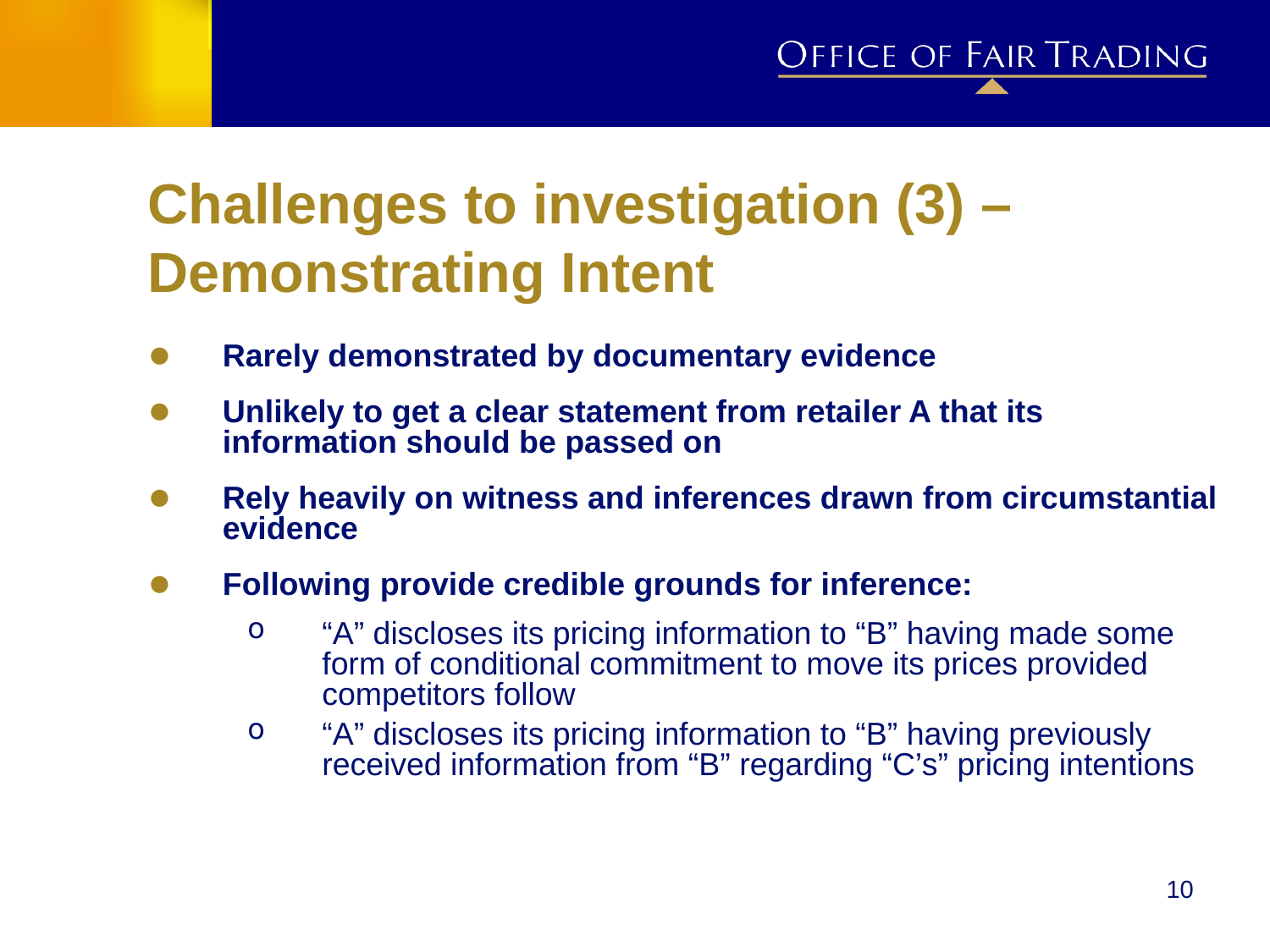

# Challenges to investigation (3) – Demonstrating Intent
Rarely demonstrated by documentary evidence
Unlikely to get a clear statement from retailer A that its information should be passed on
Rely heavily on witness and inferences drawn from circumstantial evidence
Following provide credible grounds for inference:
“A” discloses its pricing information to “B” having made some form of conditional commitment to move its prices provided competitors follow
“A” discloses its pricing information to “B” having previously received information from “B” regarding “C’s” pricing intentions

10